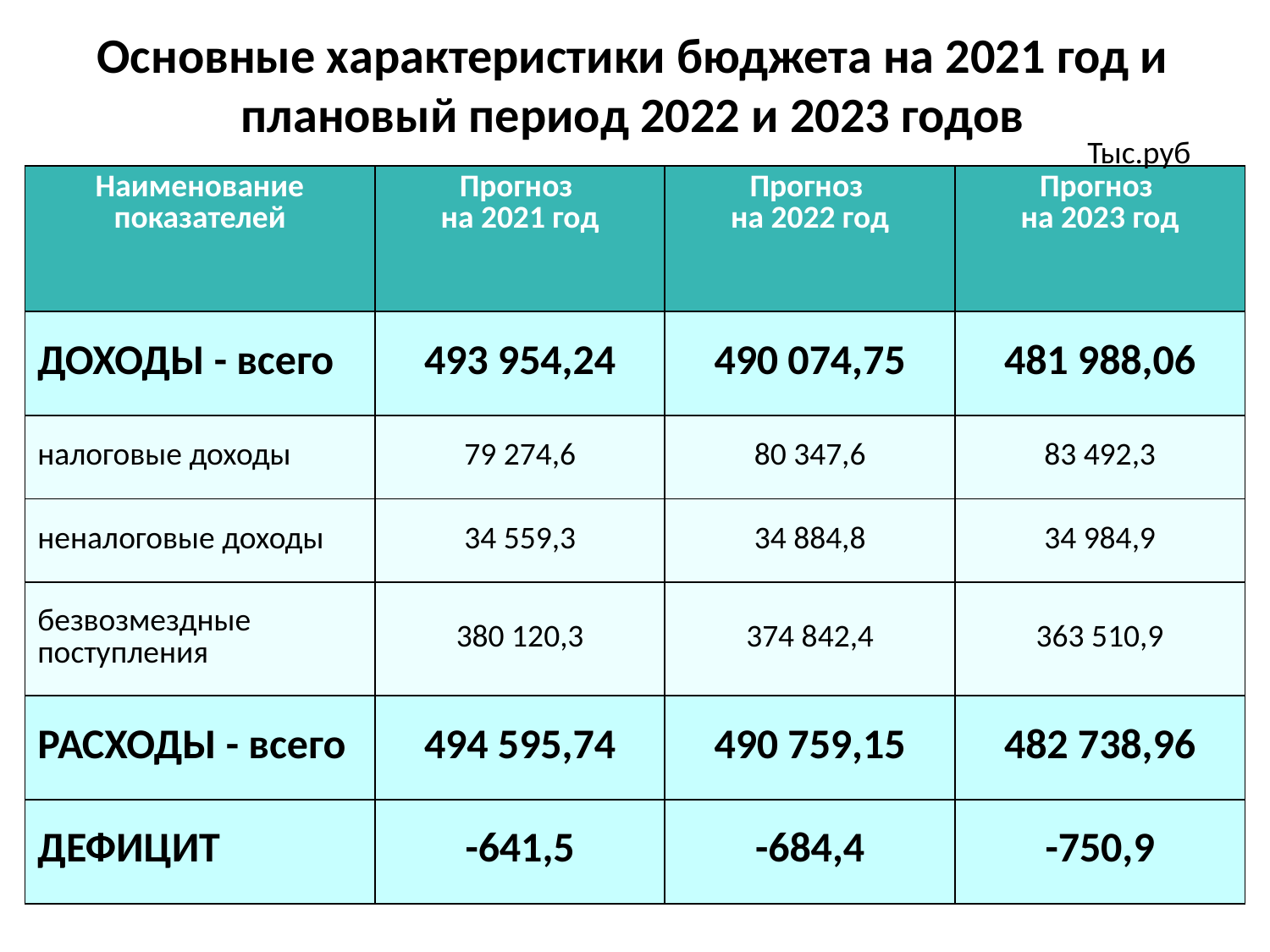

# Основные характеристики бюджета на 2021 год и плановый период 2022 и 2023 годов
Тыс.руб
| Наименование показателей | Прогноз на 2021 год | Прогноз на 2022 год | Прогноз на 2023 год |
| --- | --- | --- | --- |
| ДОХОДЫ - всего | 493 954,24 | 490 074,75 | 481 988,06 |
| налоговые доходы | 79 274,6 | 80 347,6 | 83 492,3 |
| неналоговые доходы | 34 559,3 | 34 884,8 | 34 984,9 |
| безвозмездные поступления | 380 120,3 | 374 842,4 | 363 510,9 |
| РАСХОДЫ - всего | 494 595,74 | 490 759,15 | 482 738,96 |
| ДЕФИЦИТ | -641,5 | -684,4 | -750,9 |